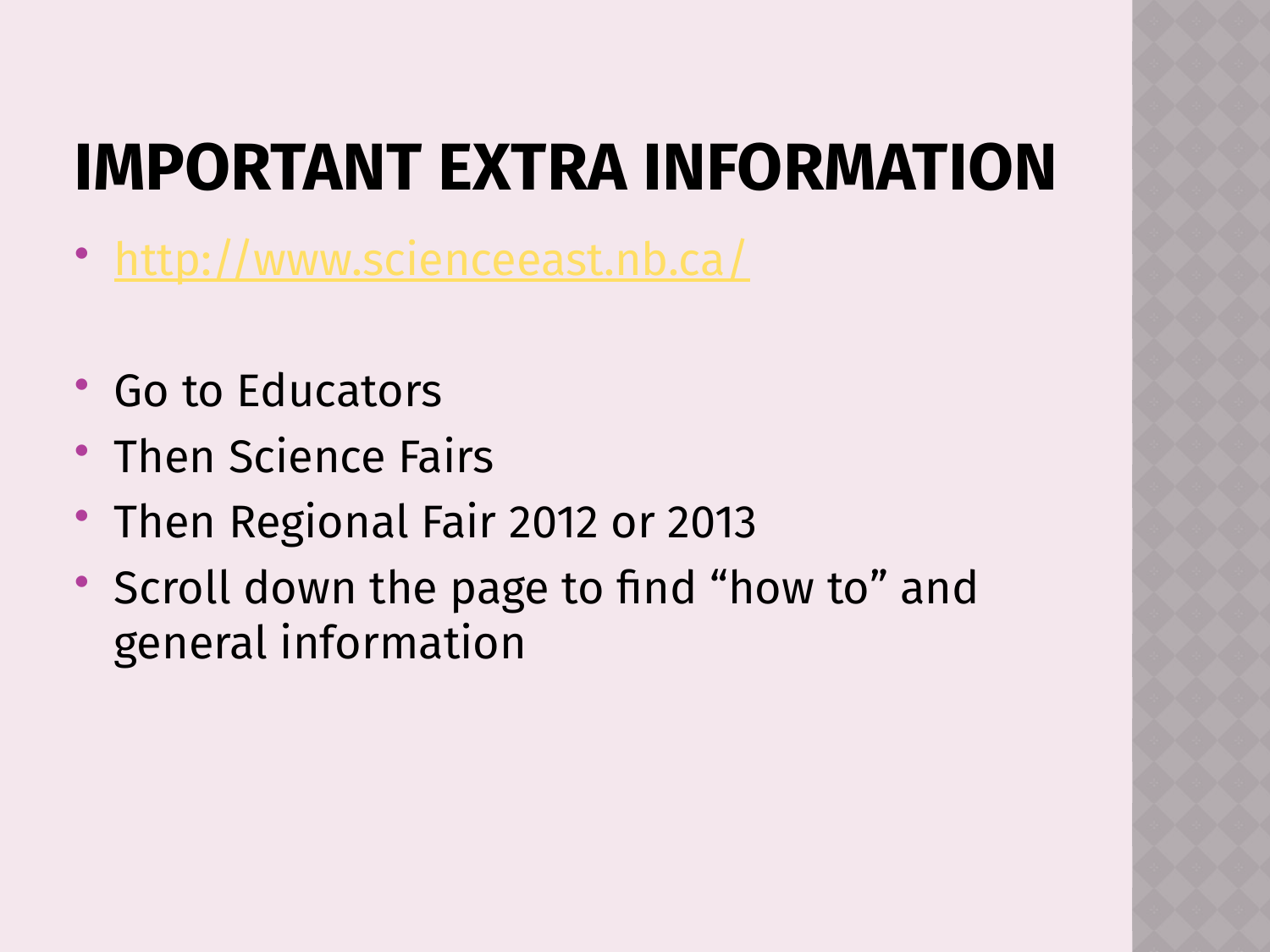

# Important Extra Information
http://www.scienceeast.nb.ca/

Go to Educators
Then Science Fairs
Then Regional Fair 2012 or 2013
Scroll down the page to find “how to” and general information